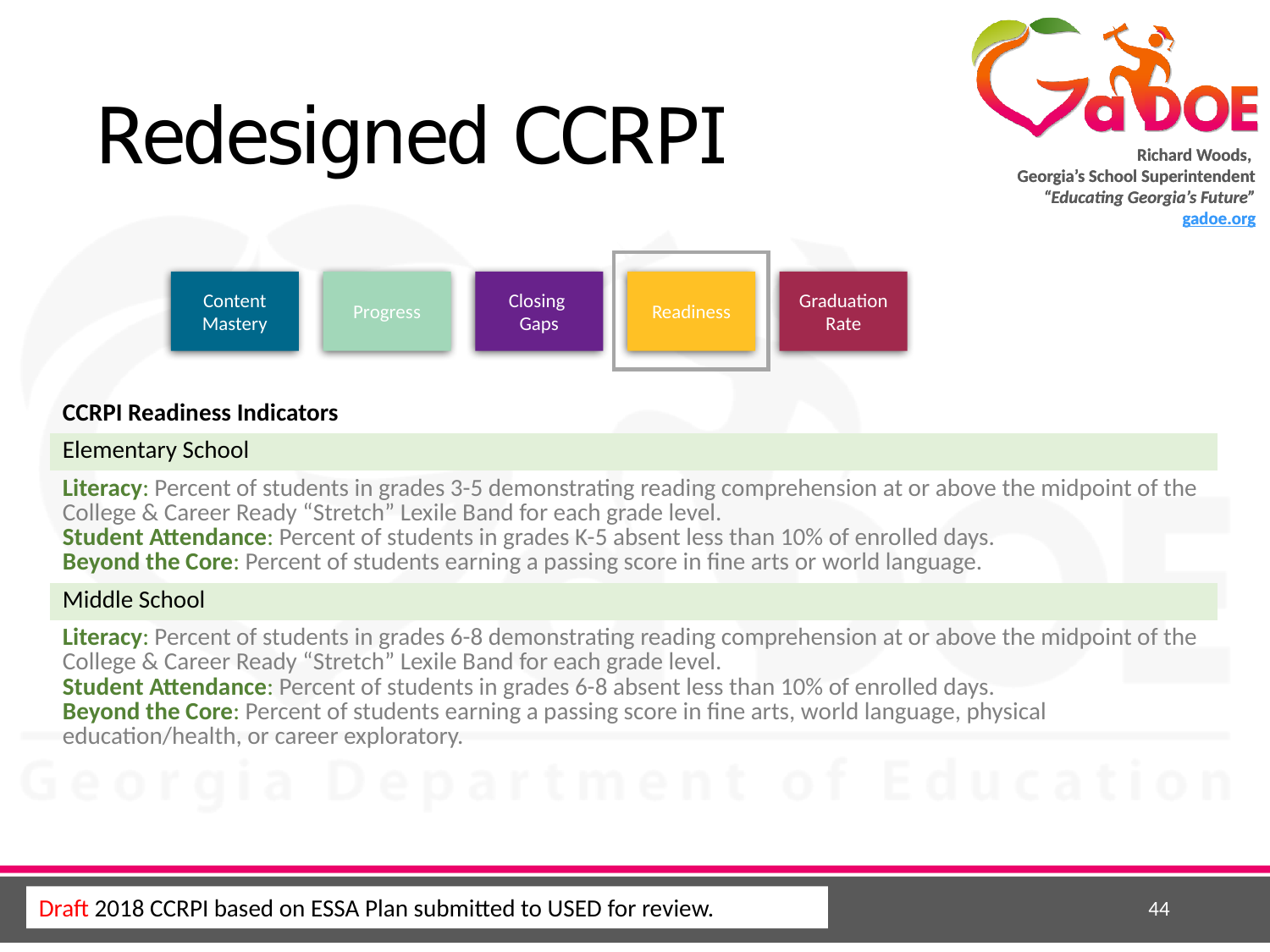

# Redesigned CCRPI

Progress
Closing
Gaps
Readiness
Graduation Rate
Content Mastery
| CCRPI Readiness Indicators |
| --- |
| Elementary School |
| Literacy: Percent of students in grades 3-5 demonstrating reading comprehension at or above the midpoint of the College & Career Ready “Stretch” Lexile Band for each grade level. Student Attendance: Percent of students in grades K-5 absent less than 10% of enrolled days. Beyond the Core: Percent of students earning a passing score in fine arts or world language. |
| Middle School |
| Literacy: Percent of students in grades 6-8 demonstrating reading comprehension at or above the midpoint of the College & Career Ready “Stretch” Lexile Band for each grade level. Student Attendance: Percent of students in grades 6-8 absent less than 10% of enrolled days. Beyond the Core: Percent of students earning a passing score in fine arts, world language, physical education/health, or career exploratory. |
44
Draft 2018 CCRPI based on ESSA Plan submitted to USED for review.